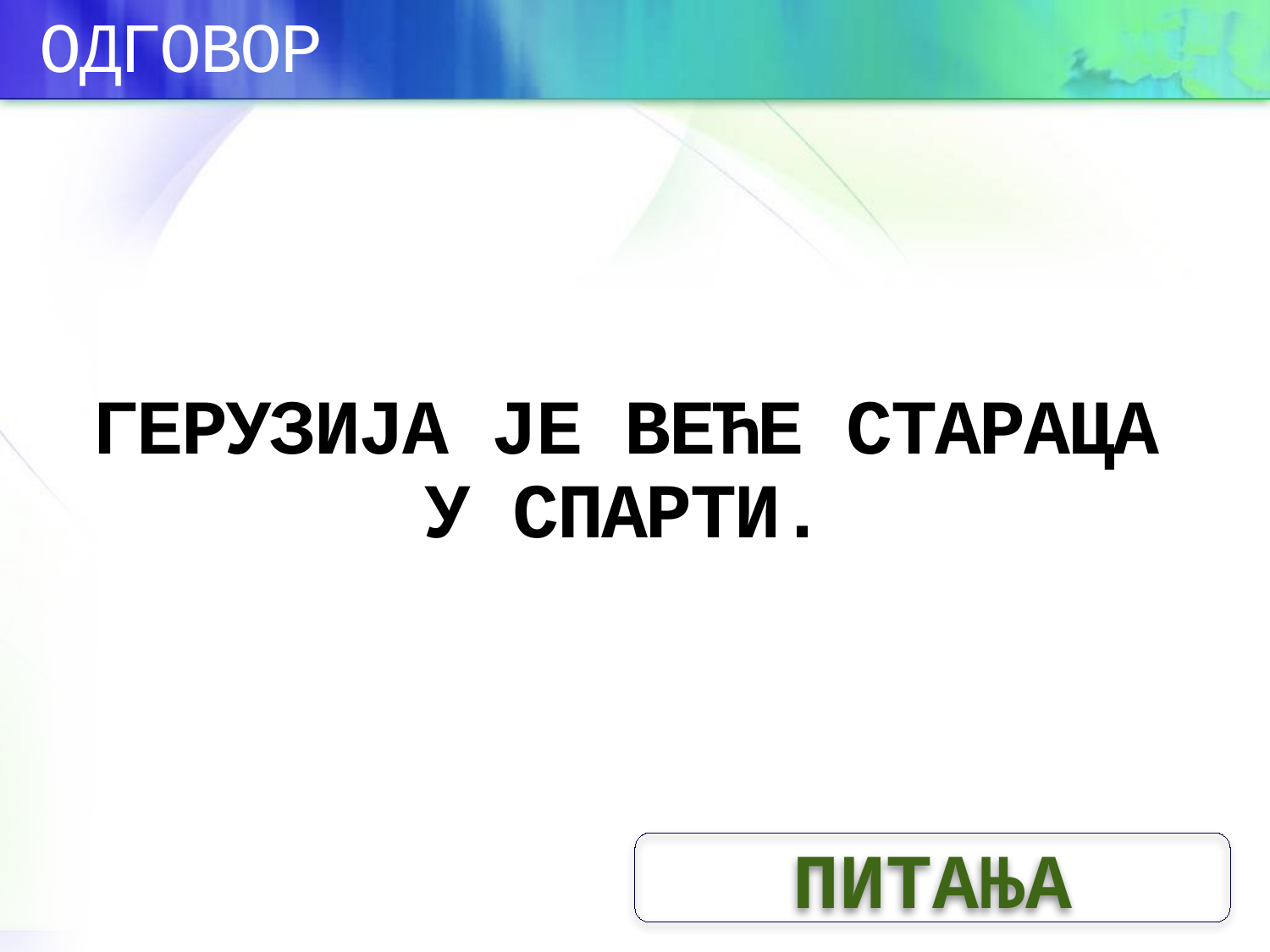

ОДГОВОР
# ГЕРУЗИЈА ЈЕ ВЕЋЕ СТАРАЦА У СПАРТИ.
ПИТАЊА